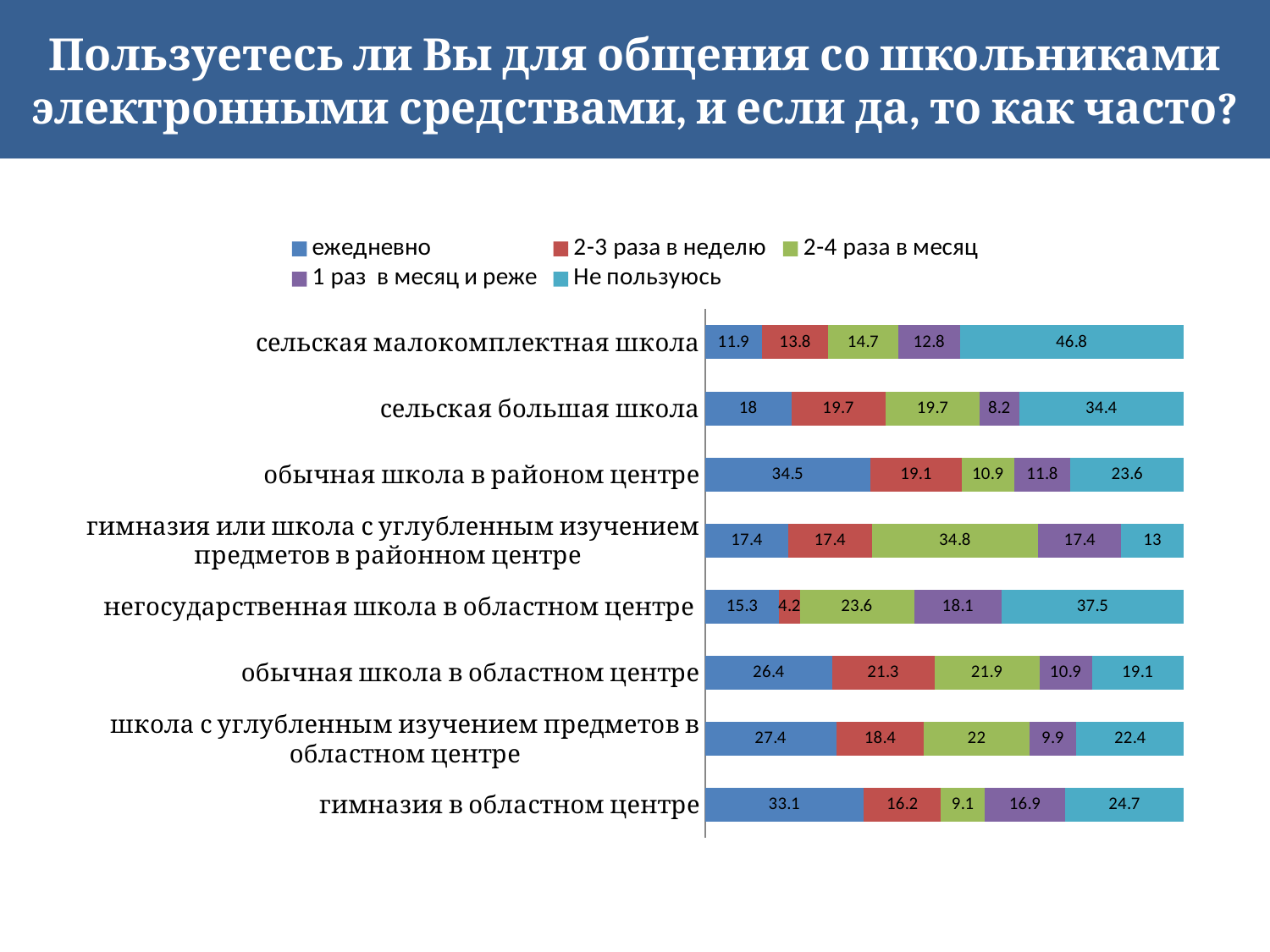

# Пользуетесь ли Вы для общения со школьниками электронными средствами, и если да, то как часто?

### Chart

| Category | ежедневно | 2-3 раза в неделю | 2-4 раза в месяц | 1 раз  в месяц и реже | Не пользуюсь |
|---|---|---|---|---|---|
| гимназия в областном центре | 33.1 | 16.2 | 9.1 | 16.9 | 24.7 |
| школа с углубленным изучением предметов в областном центре | 27.4 | 18.4 | 22.0 | 9.9 | 22.4 |
| обычная школа в областном центре | 26.4 | 21.3 | 21.9 | 10.9 | 19.1 |
| негосударственная школа в областном центре  | 15.3 | 4.2 | 23.6 | 18.1 | 37.5 |
| гимназия или школа с углубленным изучением предметов в районном центре   | 17.4 | 17.4 | 34.800000000000004 | 17.4 | 13.0 |
| обычная школа в районом центре | 34.5 | 19.1 | 10.9 | 11.8 | 23.6 |
| сельская большая школа | 18.0 | 19.7 | 19.7 | 8.200000000000001 | 34.4 |
| сельская малокомплектная школа | 11.9 | 13.8 | 14.7 | 12.8 | 46.8 |